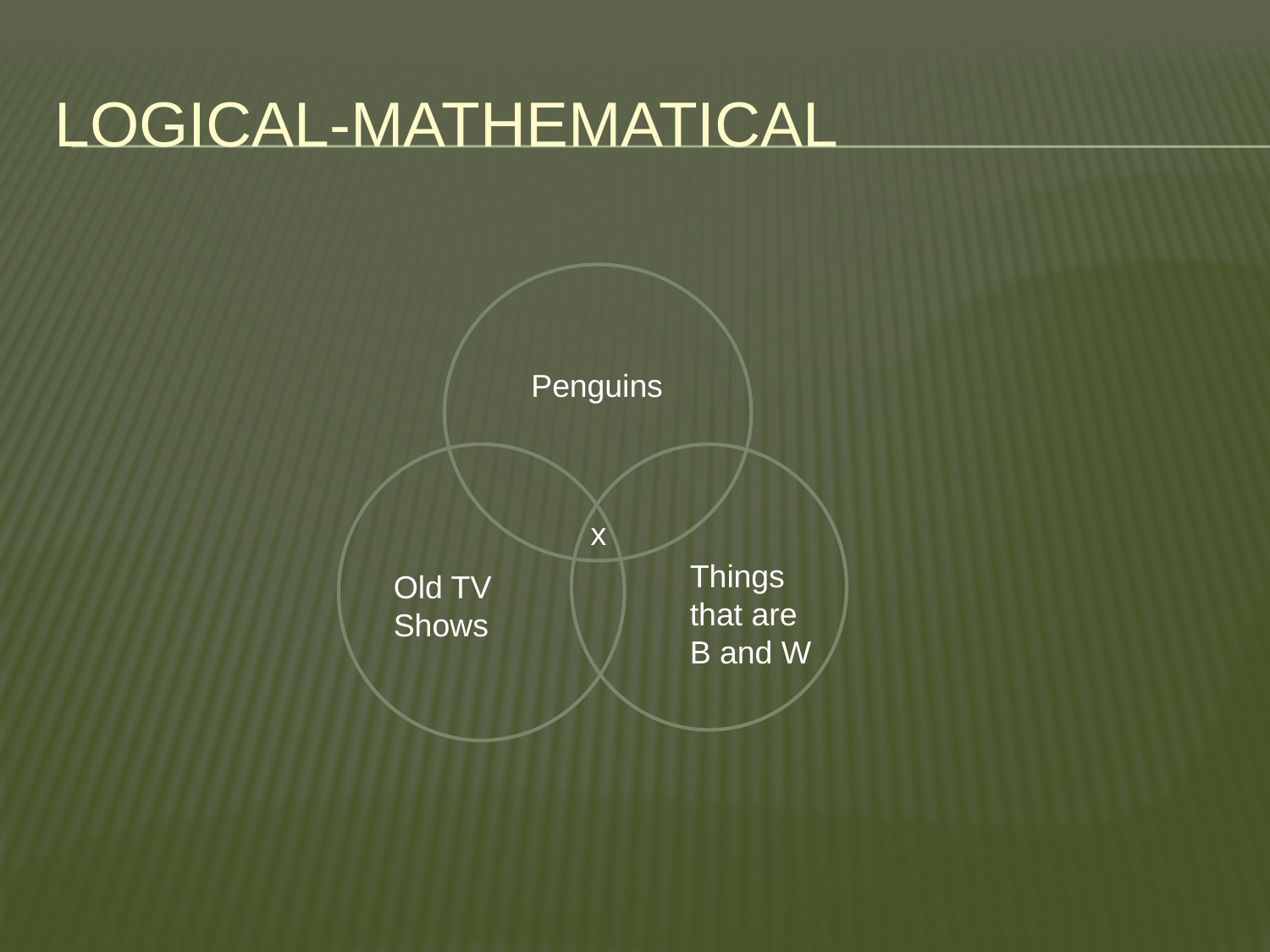

# Logical-Mathematical

Penguins

x
Things that are B and W
Old TV Shows